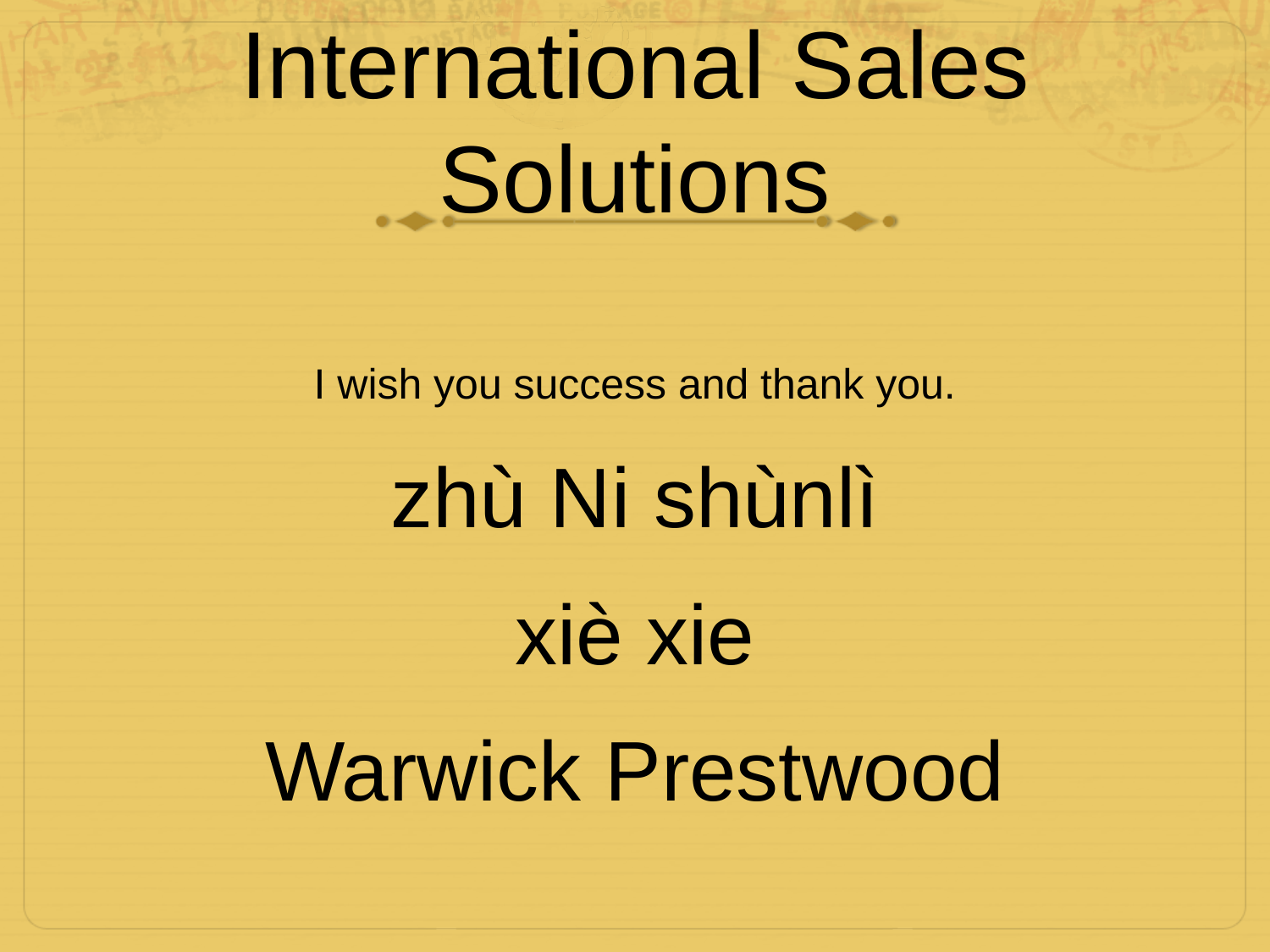

# International Sales Solutions

I wish you success and thank you.
zhù Ni shùnlì
xiè xie
Warwick Prestwood